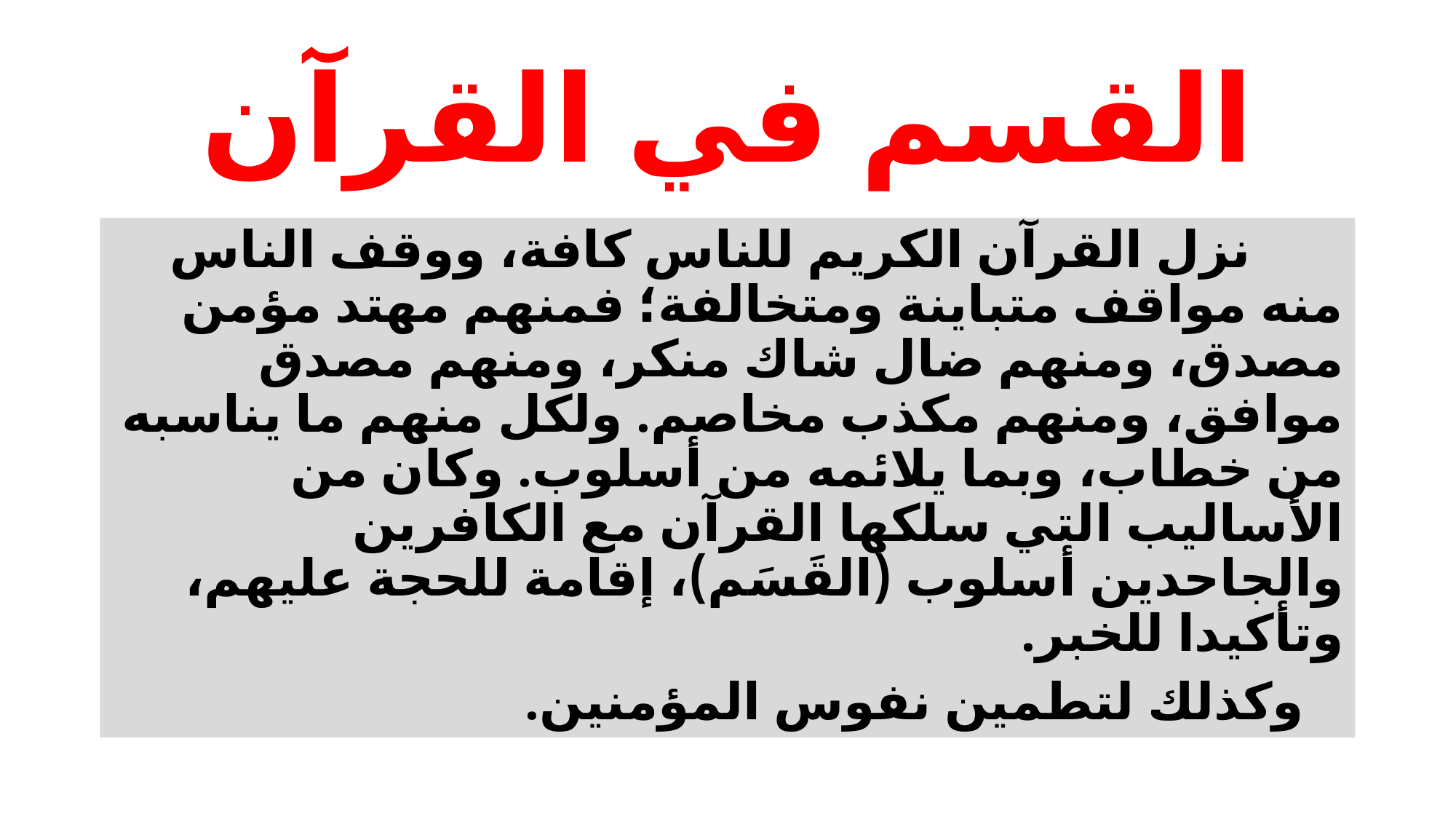

# القسم في القرآن
       نزل القرآن الكريم للناس كافة، ووقف الناس منه مواقف متباينة ومتخالفة؛ فمنهم مهتد مؤمن مصدق، ومنهم ضال شاك منكر، ومنهم مصدق موافق، ومنهم مكذب مخاصم. ولكل منهم ما يناسبه من خطاب، وبما يلائمه من أسلوب. وكان من الأساليب التي سلكها القرآن مع الكافرين والجاحدين أسلوب (القَسَم)، إقامة للحجة عليهم، وتأكيدا للخبر.
   وكذلك لتطمين نفوس المؤمنين.